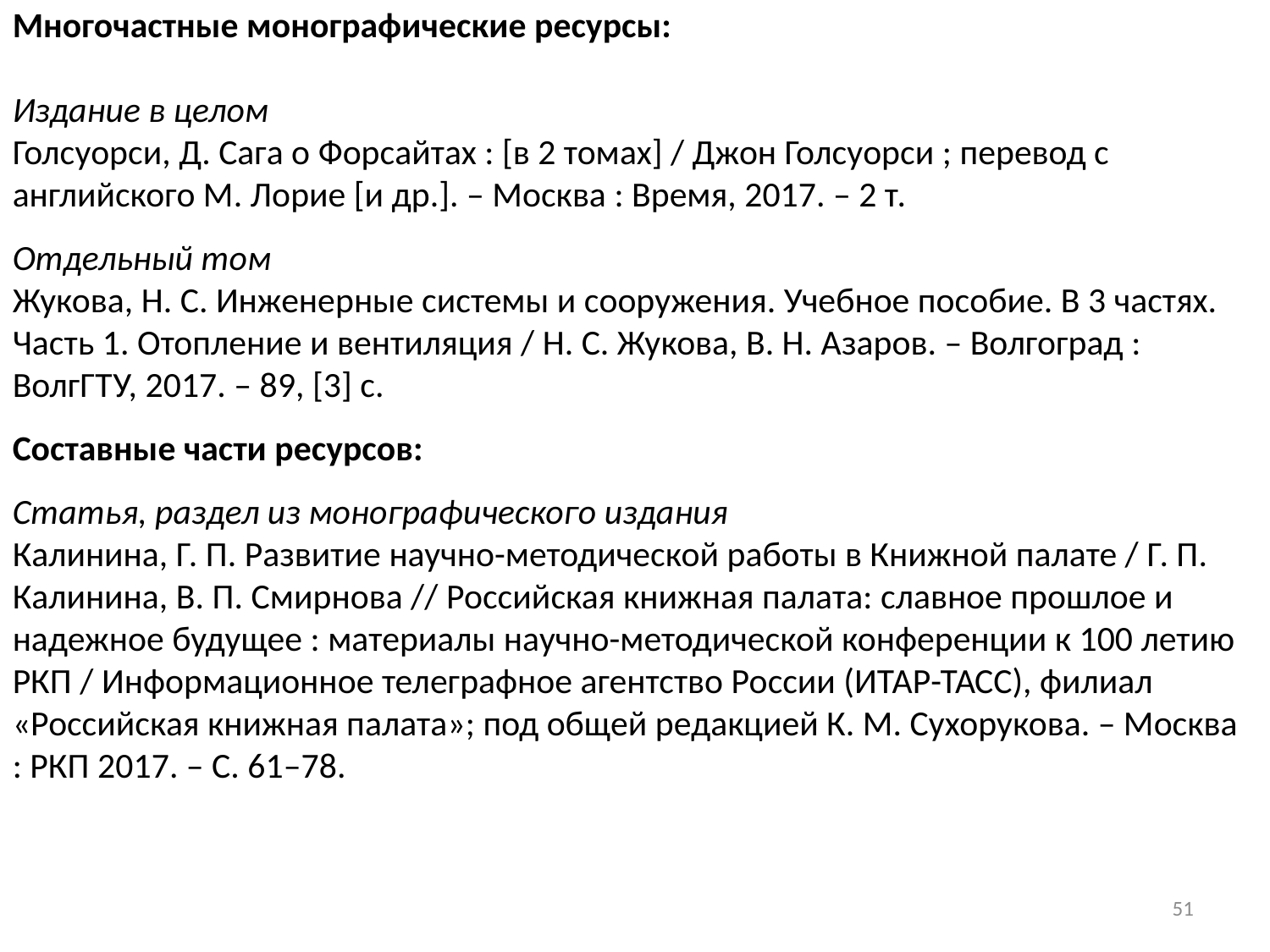

Многочастные монографические ресурсы:

Издание в целом
Голсуорси, Д. Сага о Форсайтах : [в 2 томах] / Джон Голсуорси ; перевод с английского М. Лорие [и др.]. – Москва : Время, 2017. – 2 т.
Отдельный том
Жукова, Н. С. Инженерные системы и сооружения. Учебное пособие. В 3 частях. Часть 1. Отопление и вентиляция / Н. С. Жукова, В. Н. Азаров. – Волгоград : ВолгГТУ, 2017. – 89, [3] с.
Составные части ресурсов:
Статья, раздел из монографического издания
Калинина, Г. П. Развитие научно-методической работы в Книжной палате / Г. П. Калинина, В. П. Смирнова // Российская книжная палата: славное прошлое и надежное будущее : материалы научно-методической конференции к 100 летию РКП / Информационное телеграфное агентство России (ИТАР-ТАСС), филиал «Российская книжная палата»; под общей редакцией К. М. Сухорукова. – Москва : РКП 2017. – С. 61–78.
51